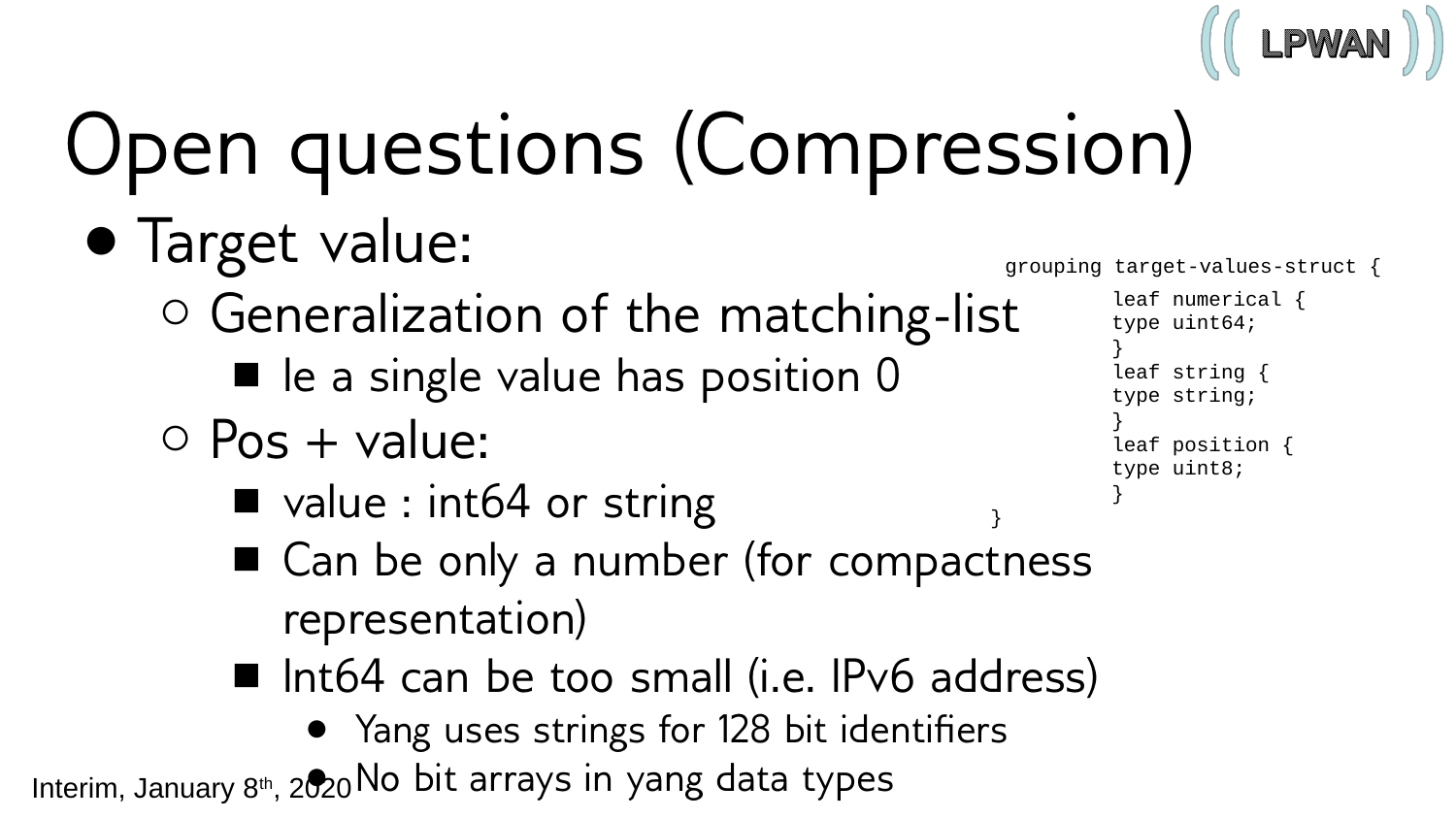

# Open questions (Compression)
Target value:
Generalization of the matching-list
Ie a single value has position 0
Pos + value:
value : int64 or string
Can be only a number (for compactness representation)
Int64 can be too small (i.e. IPv6 address)
Yang uses strings for 128 bit identifiers
No bit arrays in yang data types

  grouping target-values-struct {
  	leaf numerical {
        	type uint64;
  	}
  	leaf string {
        	type string;
  	}
  	leaf position {
        	type uint8;
  	}
  }